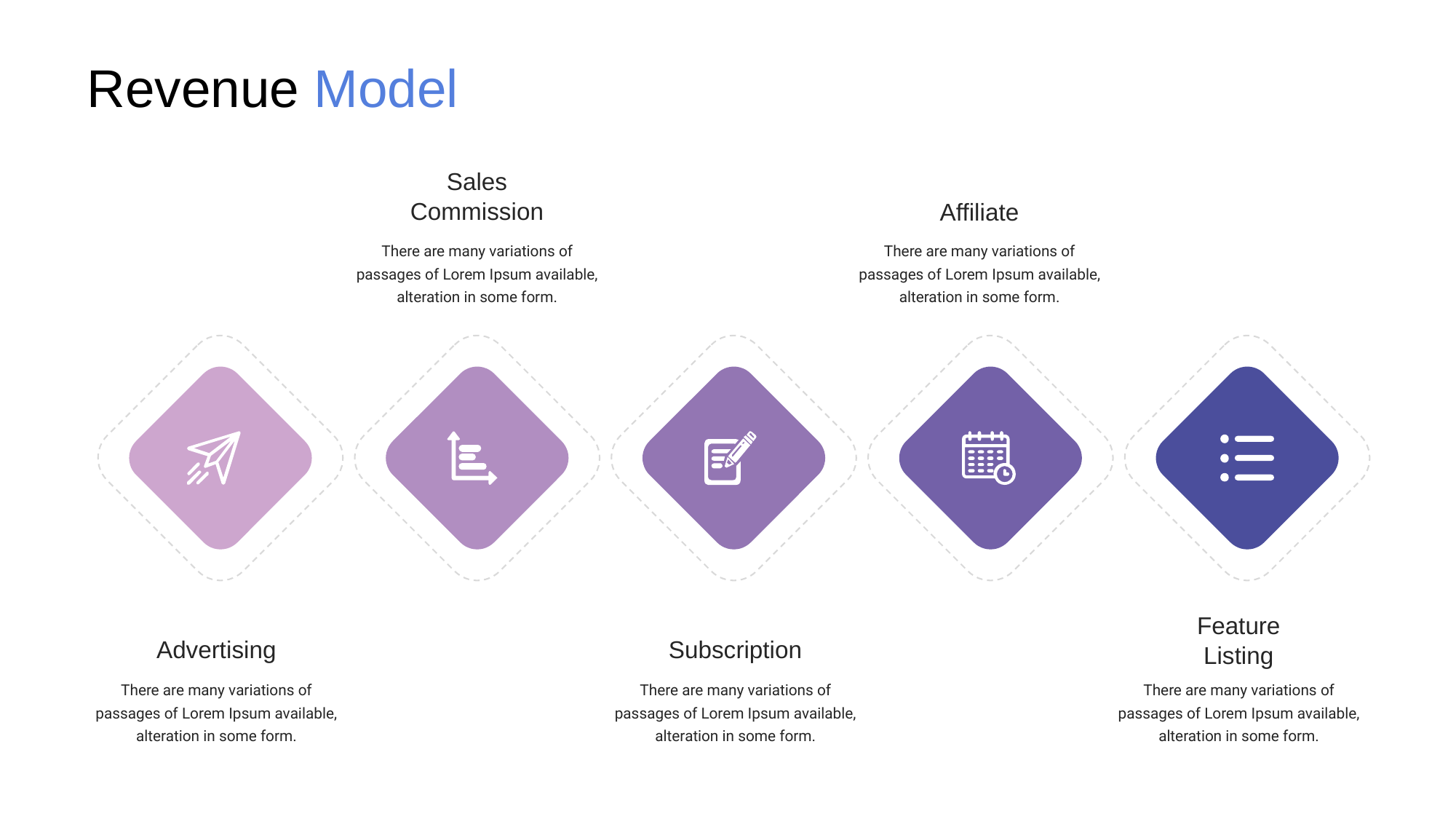

Revenue Model
Sales Commission
Affiliate
There are many variations of passages of Lorem Ipsum available, alteration in some form.
There are many variations of passages of Lorem Ipsum available, alteration in some form.

Feature Listing
Advertising
Subscription
There are many variations of passages of Lorem Ipsum available, alteration in some form.
There are many variations of passages of Lorem Ipsum available, alteration in some form.
There are many variations of passages of Lorem Ipsum available, alteration in some form.